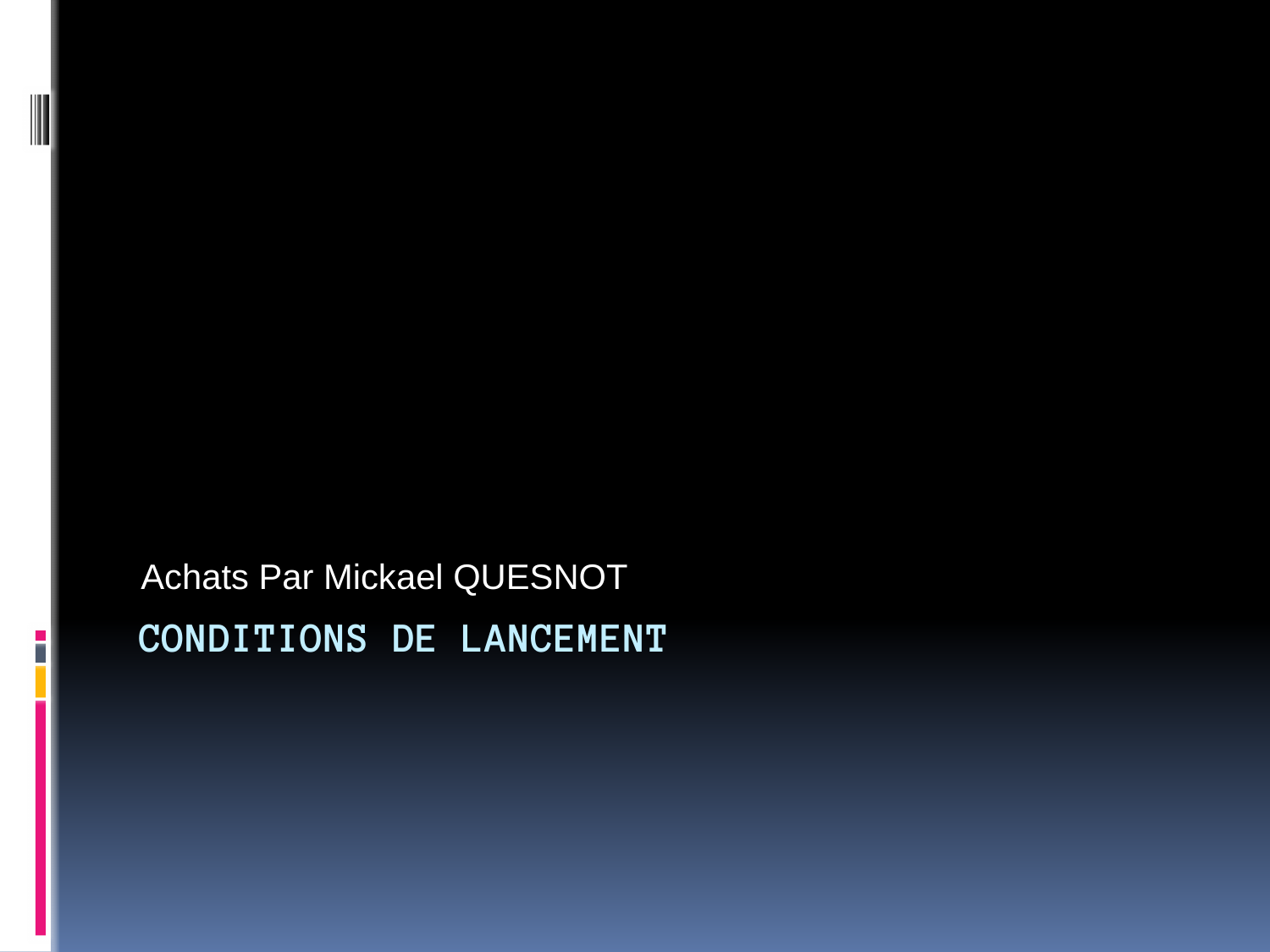

Achats Par Mickael QUESNOT
# Conditions de lancement